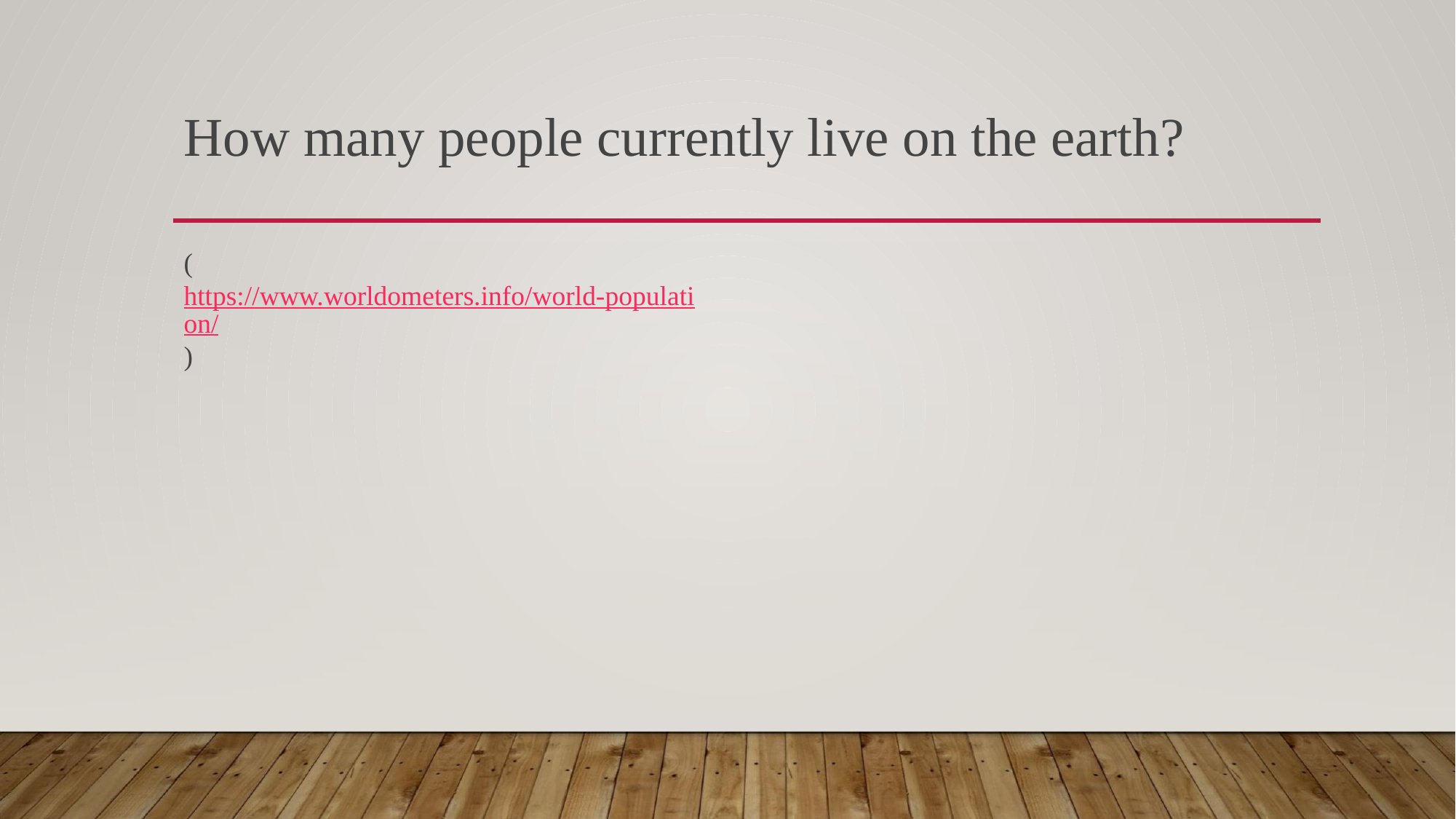

# How many people currently live on the earth?
(https://www.worldometers.info/world-population/)